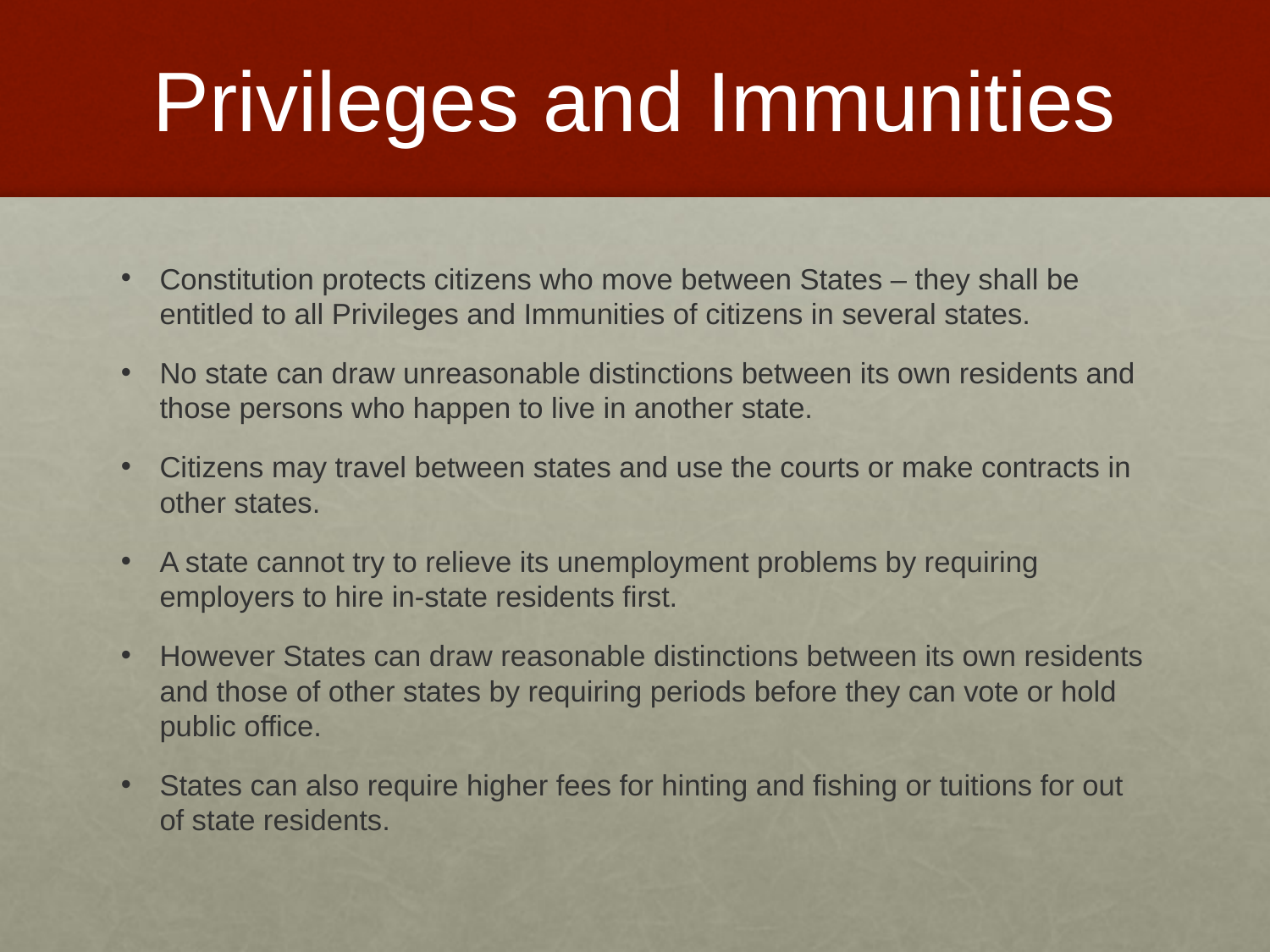

# Privileges and Immunities
Constitution protects citizens who move between States – they shall be entitled to all Privileges and Immunities of citizens in several states.
No state can draw unreasonable distinctions between its own residents and those persons who happen to live in another state.
Citizens may travel between states and use the courts or make contracts in other states.
A state cannot try to relieve its unemployment problems by requiring employers to hire in-state residents first.
However States can draw reasonable distinctions between its own residents and those of other states by requiring periods before they can vote or hold public office.
States can also require higher fees for hinting and fishing or tuitions for out of state residents.